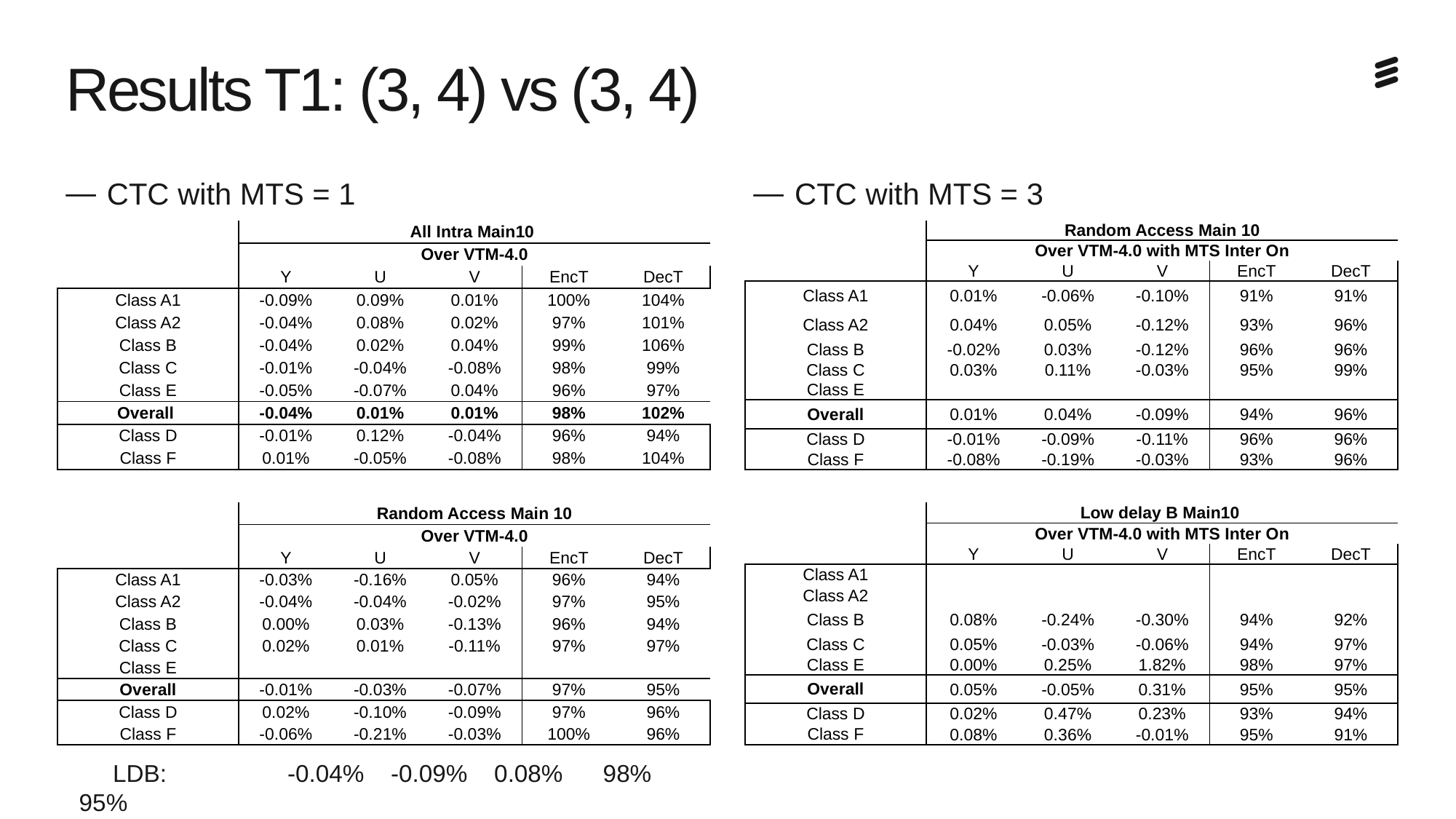

# Results T1: (3, 4) vs (3, 4)
CTC with MTS = 1
CTC with MTS = 3
|  | All Intra Main10 |  |  |  |  |
| --- | --- | --- | --- | --- | --- |
|  | Over VTM-4.0 |  |  |  |  |
|  | Y | U | V | EncT | DecT |
| Class A1 | -0.09% | 0.09% | 0.01% | 100% | 104% |
| Class A2 | -0.04% | 0.08% | 0.02% | 97% | 101% |
| Class B | -0.04% | 0.02% | 0.04% | 99% | 106% |
| Class C | -0.01% | -0.04% | -0.08% | 98% | 99% |
| Class E | -0.05% | -0.07% | 0.04% | 96% | 97% |
| Overall | -0.04% | 0.01% | 0.01% | 98% | 102% |
| Class D | -0.01% | 0.12% | -0.04% | 96% | 94% |
| Class F | 0.01% | -0.05% | -0.08% | 98% | 104% |
|  | Random Access Main 10 |  |  |  |  |
| --- | --- | --- | --- | --- | --- |
|  | Over VTM-4.0 with MTS Inter On |  |  |  |  |
|  | Y | U | V | EncT | DecT |
| Class A1 | 0.01% | -0.06% | -0.10% | 91% | 91% |
| Class A2 | 0.04% | 0.05% | -0.12% | 93% | 96% |
| Class B | -0.02% | 0.03% | -0.12% | 96% | 96% |
| Class C | 0.03% | 0.11% | -0.03% | 95% | 99% |
| Class E |  |  |  |  |  |
| Overall | 0.01% | 0.04% | -0.09% | 94% | 96% |
| Class D | -0.01% | -0.09% | -0.11% | 96% | 96% |
| Class F | -0.08% | -0.19% | -0.03% | 93% | 96% |
|  | Random Access Main 10 |  |  |  |  |
| --- | --- | --- | --- | --- | --- |
|  | Over VTM-4.0 |  |  |  |  |
|  | Y | U | V | EncT | DecT |
| Class A1 | -0.03% | -0.16% | 0.05% | 96% | 94% |
| Class A2 | -0.04% | -0.04% | -0.02% | 97% | 95% |
| Class B | 0.00% | 0.03% | -0.13% | 96% | 94% |
| Class C | 0.02% | 0.01% | -0.11% | 97% | 97% |
| Class E |  |  |  |  |  |
| Overall | -0.01% | -0.03% | -0.07% | 97% | 95% |
| Class D | 0.02% | -0.10% | -0.09% | 97% | 96% |
| Class F | -0.06% | -0.21% | -0.03% | 100% | 96% |
|  | Low delay B Main10 |  |  |  |  |
| --- | --- | --- | --- | --- | --- |
|  | Over VTM-4.0 with MTS Inter On |  |  |  |  |
|  | Y | U | V | EncT | DecT |
| Class A1 |  |  |  |  |  |
| Class A2 |  |  |  |  |  |
| Class B | 0.08% | -0.24% | -0.30% | 94% | 92% |
| Class C | 0.05% | -0.03% | -0.06% | 94% | 97% |
| Class E | 0.00% | 0.25% | 1.82% | 98% | 97% |
| Overall | 0.05% | -0.05% | 0.31% | 95% | 95% |
| Class D | 0.02% | 0.47% | 0.23% | 93% | 94% |
| Class F | 0.08% | 0.36% | -0.01% | 95% | 91% |
       LDB:                  -0.04%    -0.09%    0.08%      98%          95%